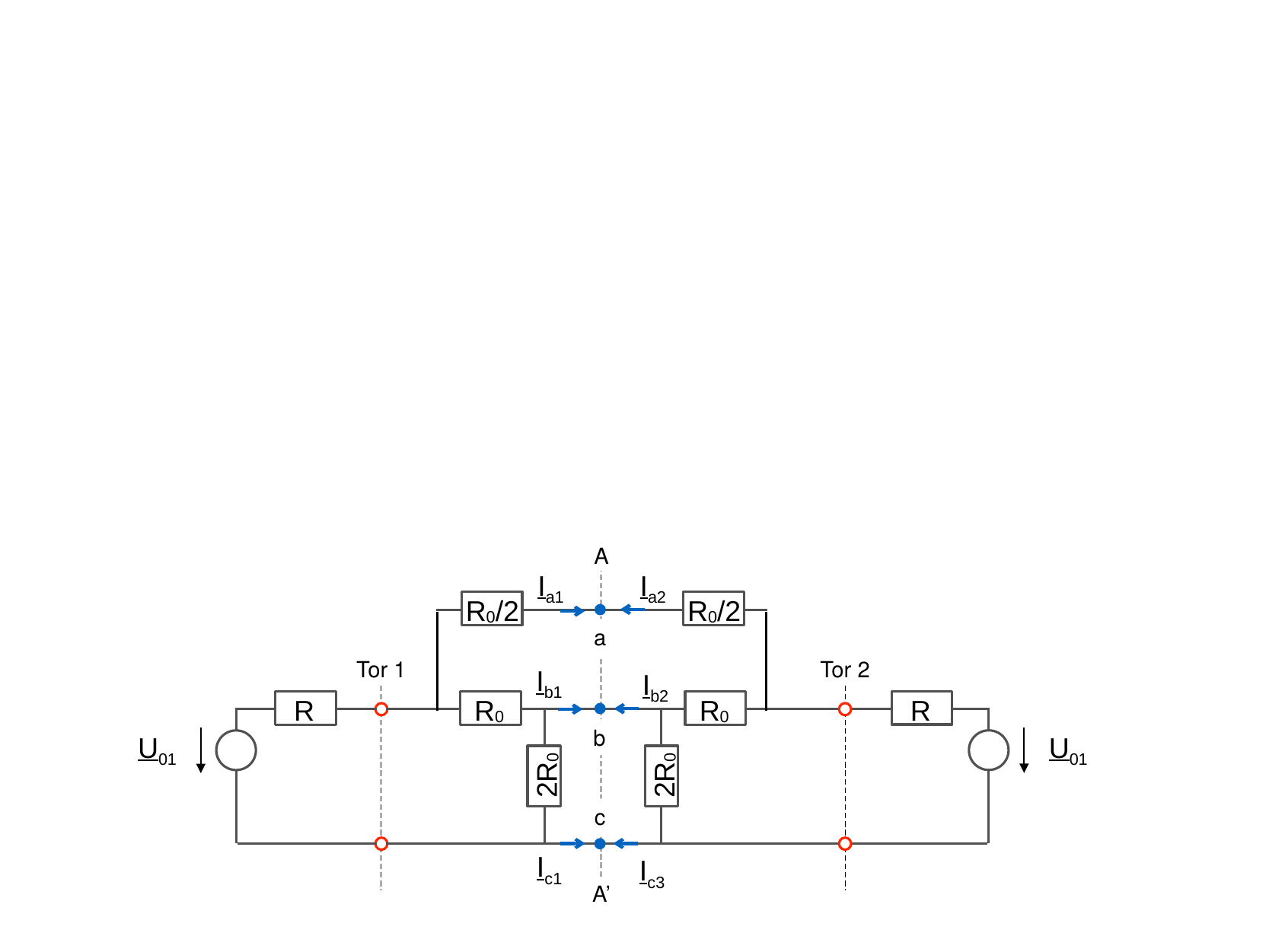

A
Ia1
Ia2

R0/2

R0/2

a
a
Tor 1
Tor 2
Ib1
Ib2

R

R

R0

R0

b
U01
U01

2R0

2R0

c

Ic1

Ic3
A’